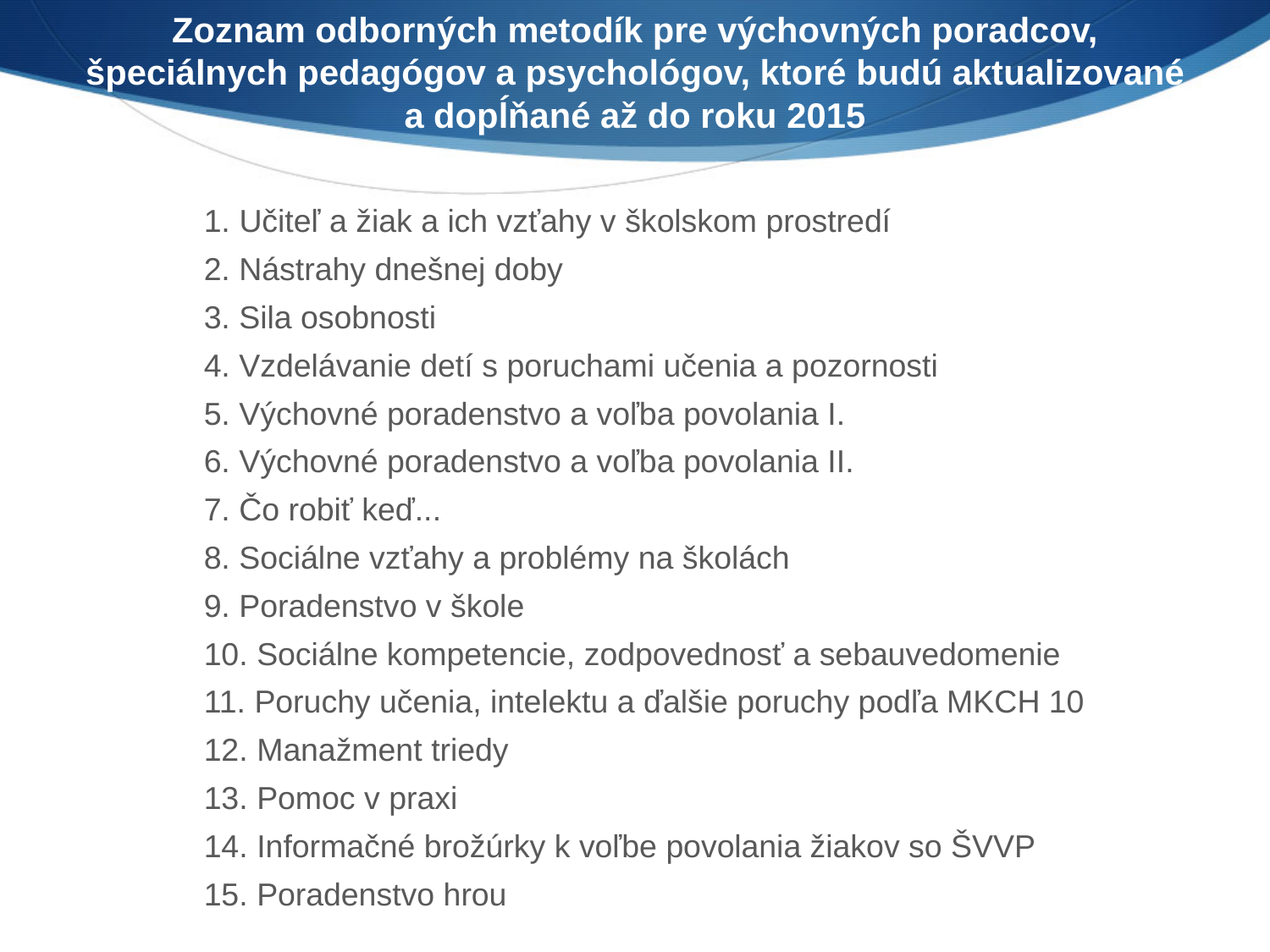

Zoznam odborných metodík pre výchovných poradcov, špeciálnych pedagógov a psychológov, ktoré budú aktualizované a dopĺňané až do roku 2015

1. Učiteľ a žiak a ich vzťahy v školskom prostredí
2. Nástrahy dnešnej doby
3. Sila osobnosti
4. Vzdelávanie detí s poruchami učenia a pozornosti
5. Výchovné poradenstvo a voľba povolania I.
6. Výchovné poradenstvo a voľba povolania II.
7. Čo robiť keď...
8. Sociálne vzťahy a problémy na školách
9. Poradenstvo v škole
10. Sociálne kompetencie, zodpovednosť a sebauvedomenie
11. Poruchy učenia, intelektu a ďalšie poruchy podľa MKCH 10
12. Manažment triedy
13. Pomoc v praxi
14. Informačné brožúrky k voľbe povolania žiakov so ŠVVP
15. Poradenstvo hrou